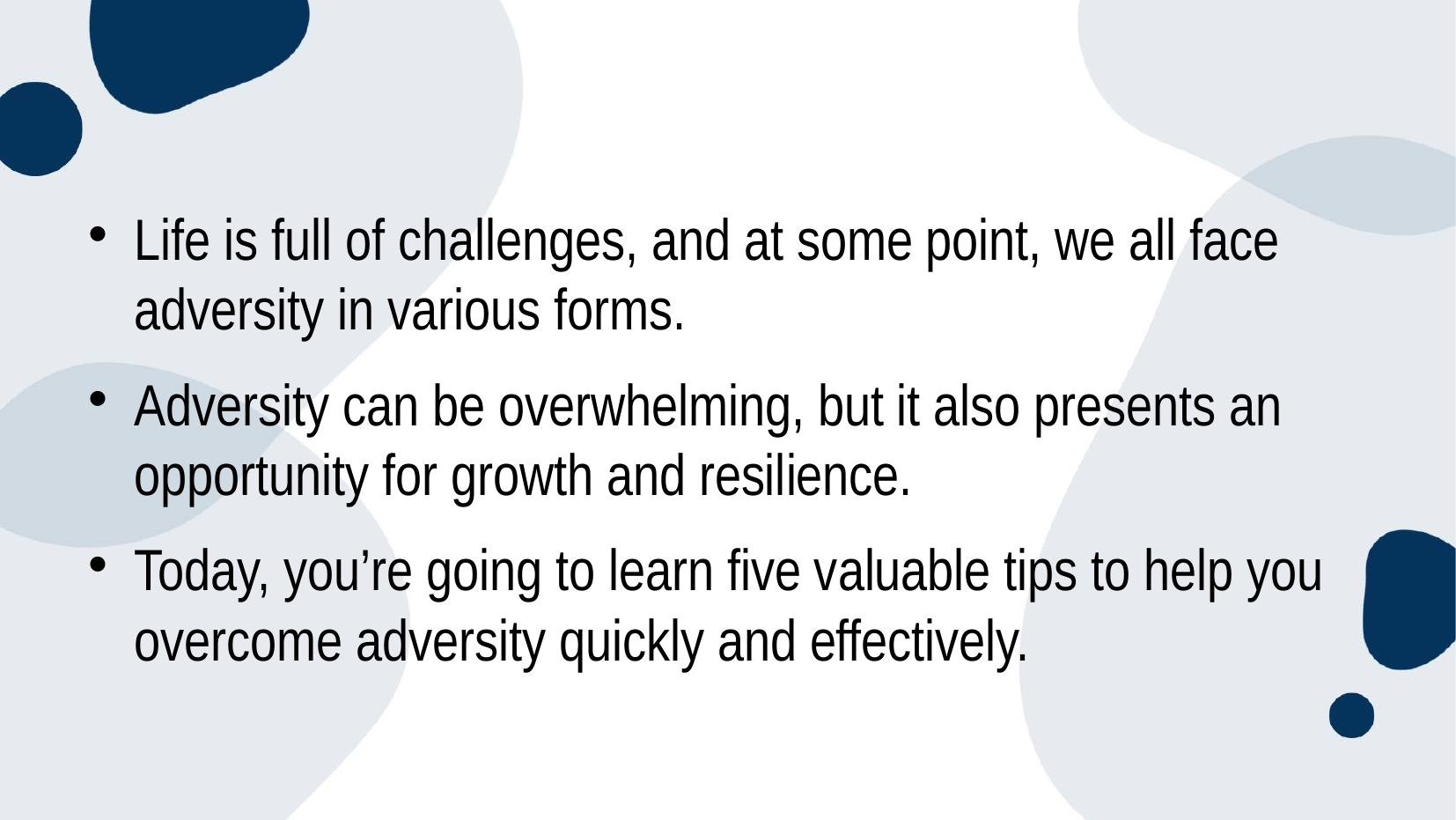

#
Life is full of challenges, and at some point, we all face adversity in various forms.
Adversity can be overwhelming, but it also presents an opportunity for growth and resilience.
Today, you’re going to learn five valuable tips to help you overcome adversity quickly and effectively.